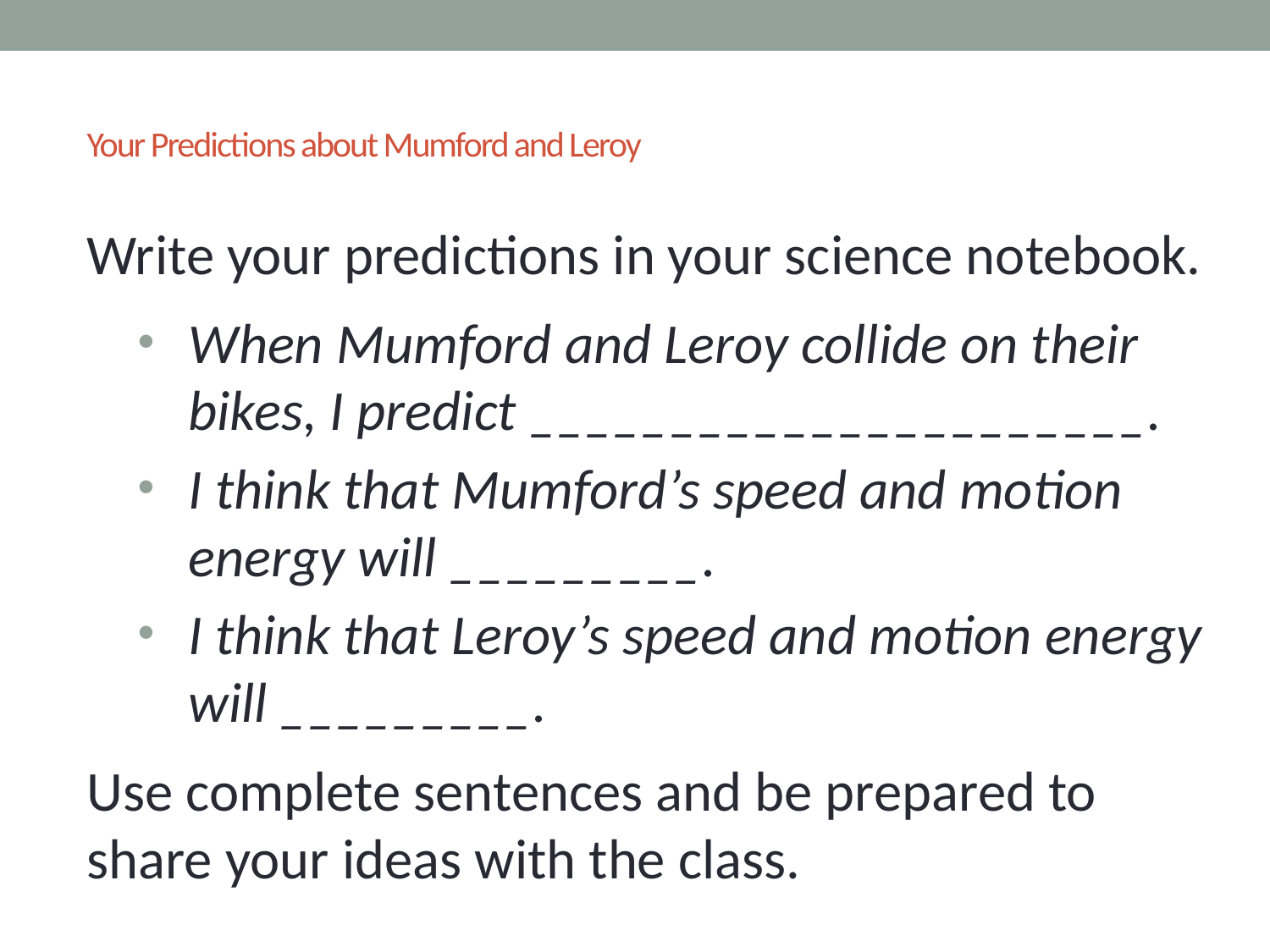

# Your Predictions about Mumford and Leroy
Write your predictions in your science notebook.
When Mumford and Leroy collide on their bikes, I predict ______________________.
I think that Mumford’s speed and motion energy will _________.
I think that Leroy’s speed and motion energy will _________.
Use complete sentences and be prepared to share your ideas with the class.